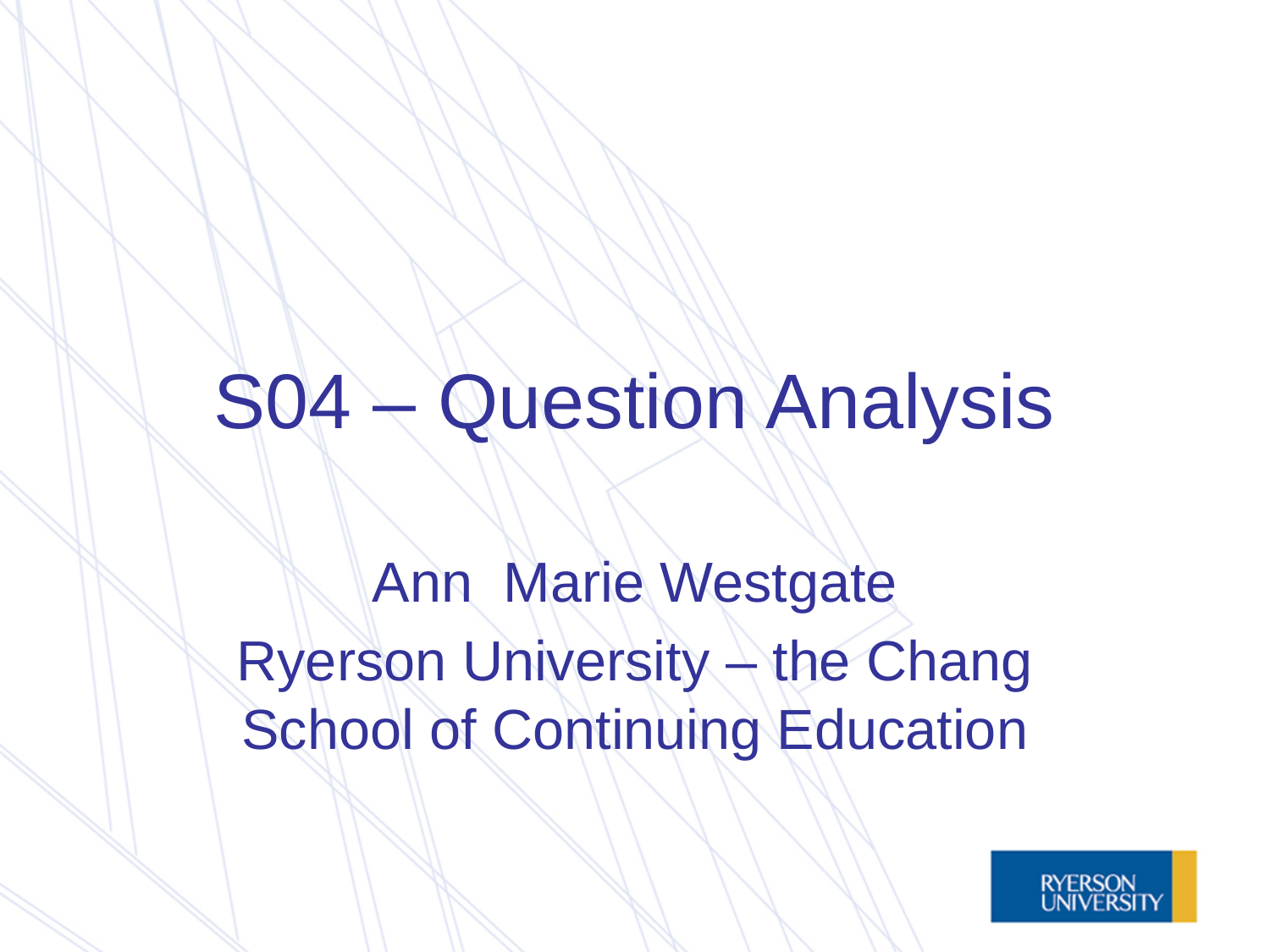

# S04 – Question Analysis
Ann  Marie Westgate
Ryerson University – the Chang School of Continuing Education